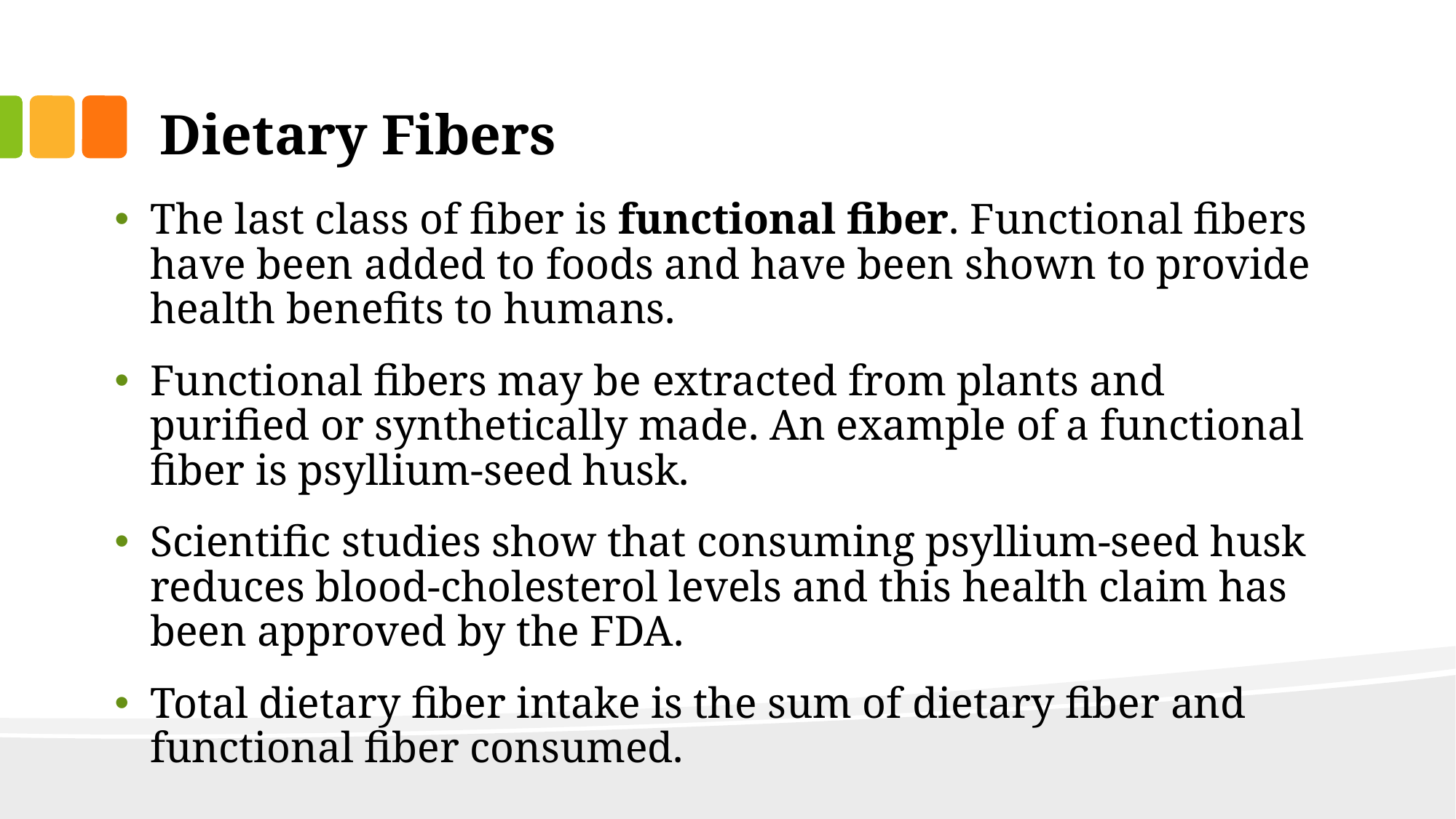

# Dietary Fibers
The last class of fiber is functional fiber. Functional fibers have been added to foods and have been shown to provide health benefits to humans.
Functional fibers may be extracted from plants and purified or synthetically made. An example of a functional fiber is psyllium-seed husk.
Scientific studies show that consuming psyllium-seed husk reduces blood-cholesterol levels and this health claim has been approved by the FDA.
Total dietary fiber intake is the sum of dietary fiber and functional fiber consumed.